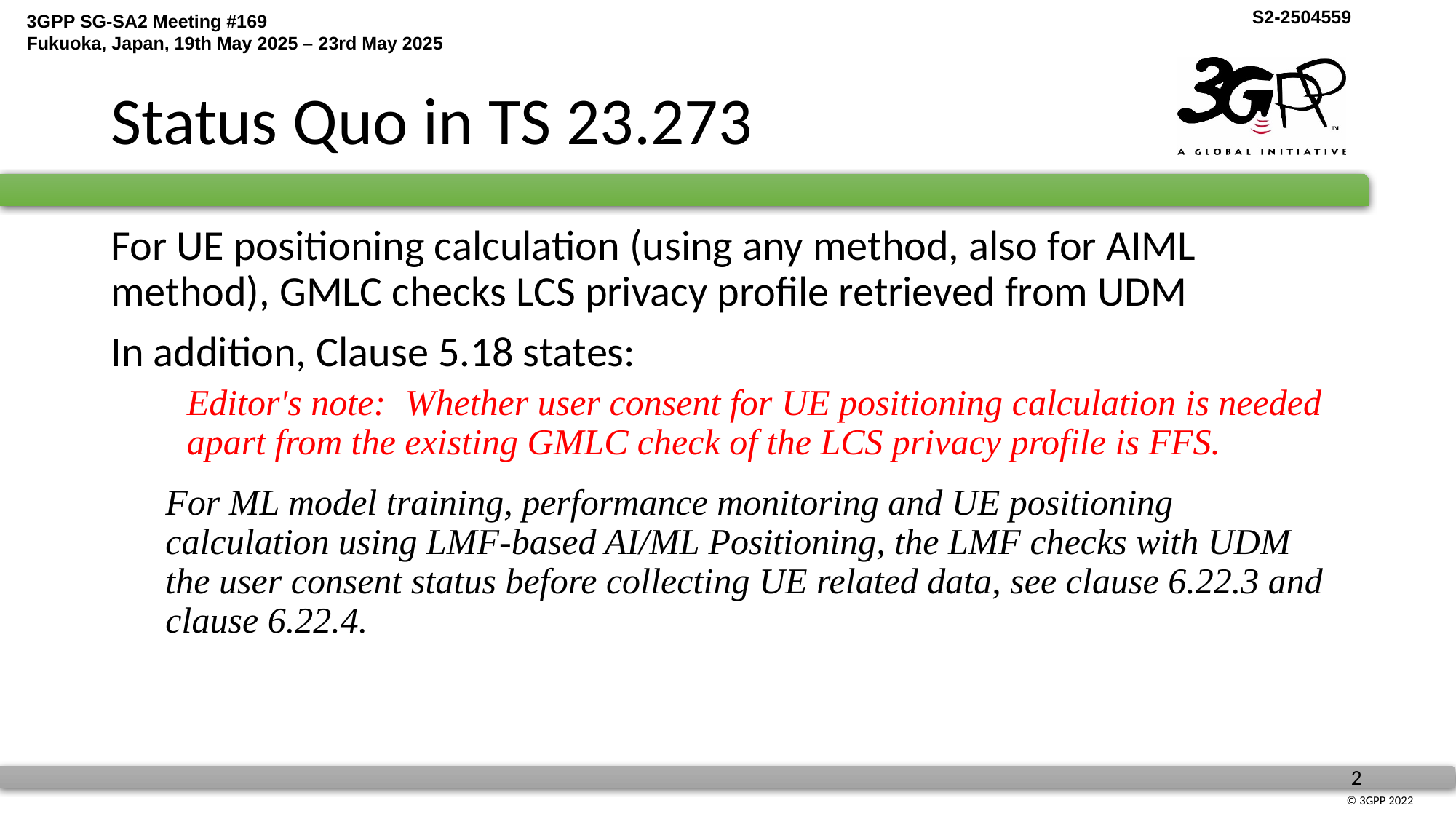

# Status Quo in TS 23.273
For UE positioning calculation (using any method, also for AIML method), GMLC checks LCS privacy profile retrieved from UDM
In addition, Clause 5.18 states:
Editor's note:	Whether user consent for UE positioning calculation is needed apart from the existing GMLC check of the LCS privacy profile is FFS.
For ML model training, performance monitoring and UE positioning calculation using LMF-based AI/ML Positioning, the LMF checks with UDM the user consent status before collecting UE related data, see clause 6.22.3 and clause 6.22.4.